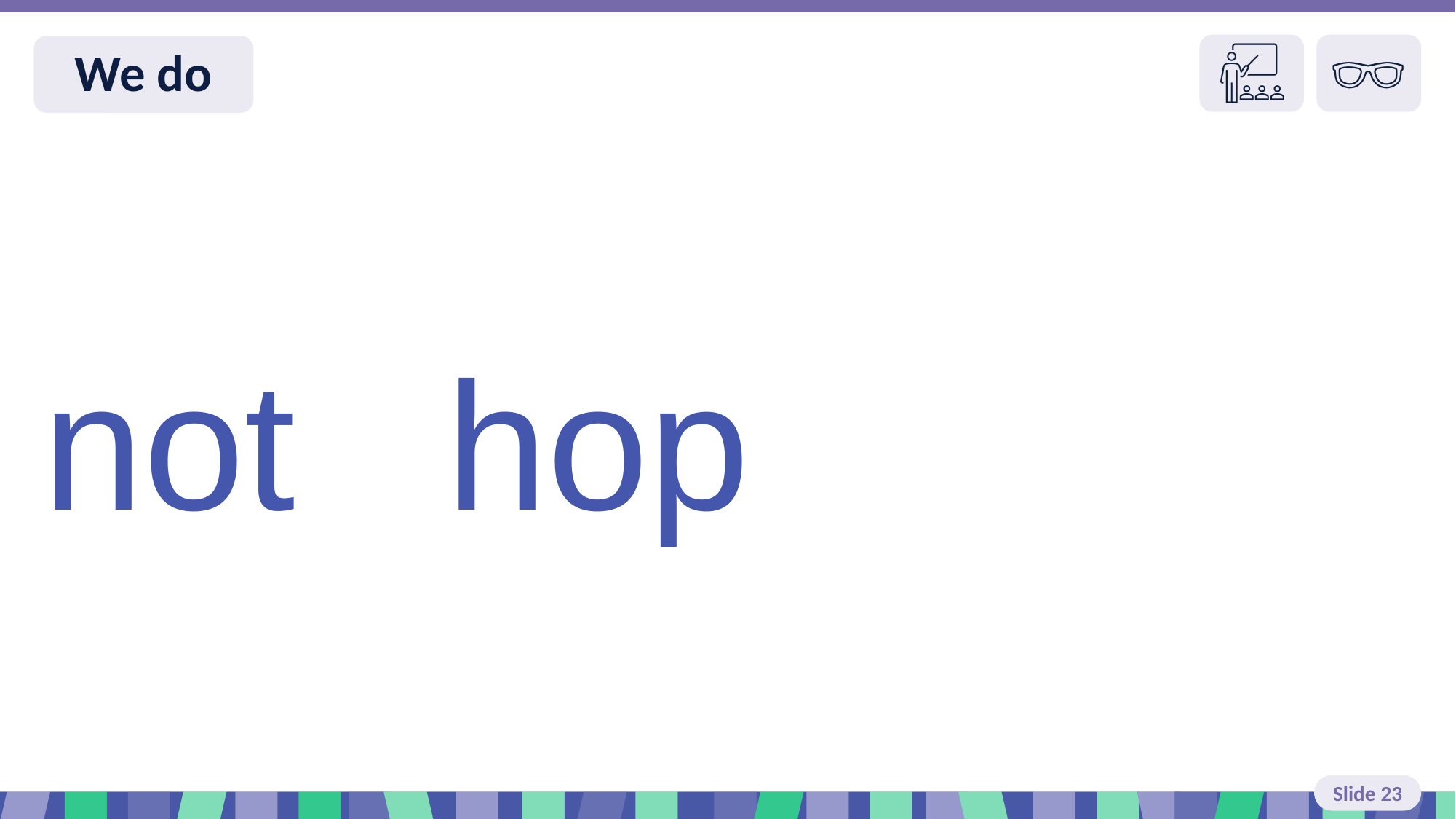

Slide 23 We do read
not   hop